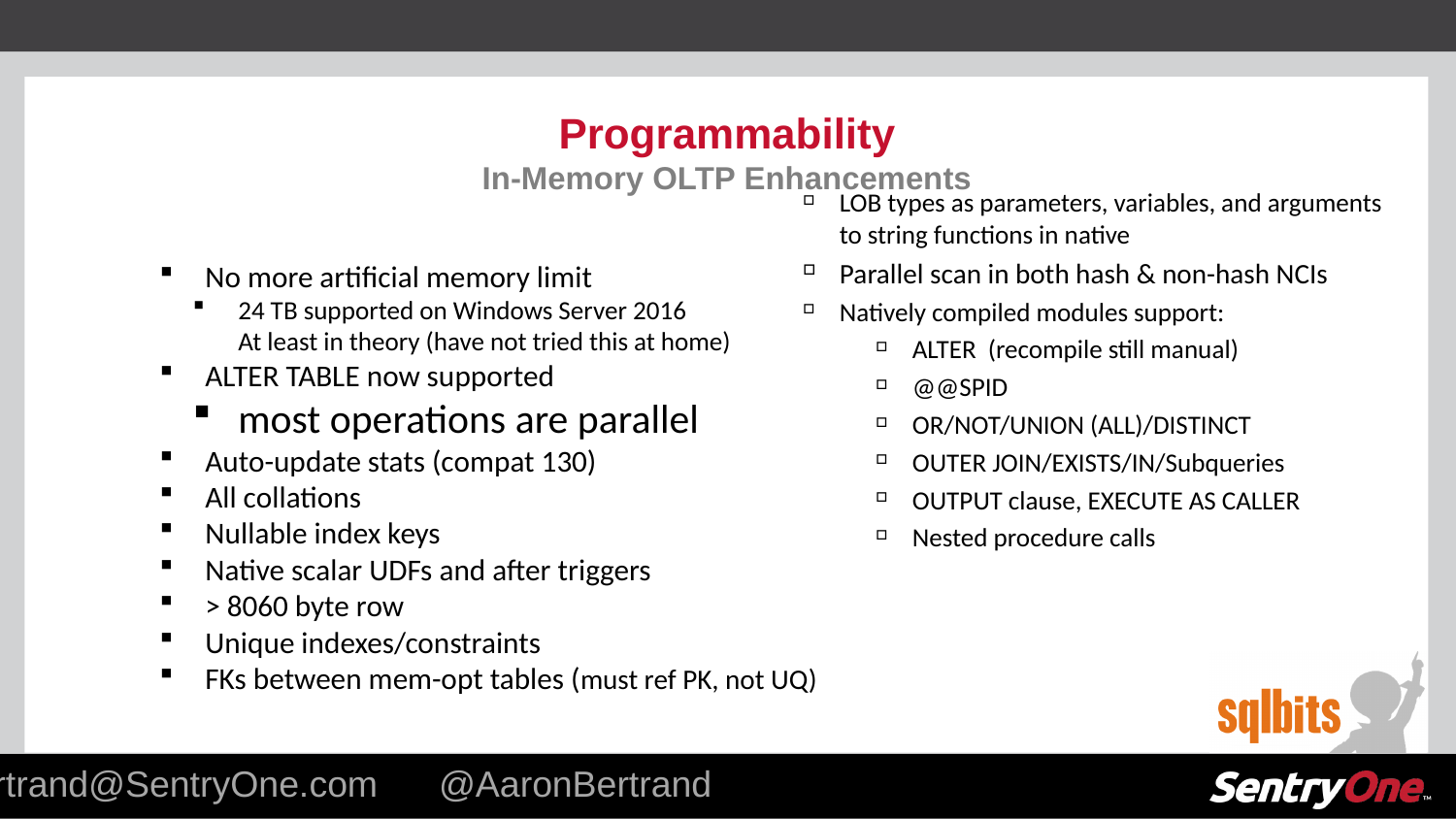

# Programmability In-Memory OLTP Enhancements
LOB types as parameters, variables, and arguments to string functions in native
Parallel scan in both hash & non-hash NCIs
Natively compiled modules support:
ALTER  (recompile still manual)
@@SPID
OR/NOT/UNION (ALL)/DISTINCT
OUTER JOIN/EXISTS/IN/Subqueries
OUTPUT clause, EXECUTE AS CALLER
Nested procedure calls

No more artificial memory limit
24 TB supported on Windows Server 2016
At least in theory (have not tried this at home)
ALTER TABLE now supported
most operations are parallel
Auto-update stats (compat 130)
All collations
Nullable index keys
Native scalar UDFs and after triggers
> 8060 byte row
Unique indexes/constraints
FKs between mem-opt tables (must ref PK, not UQ)